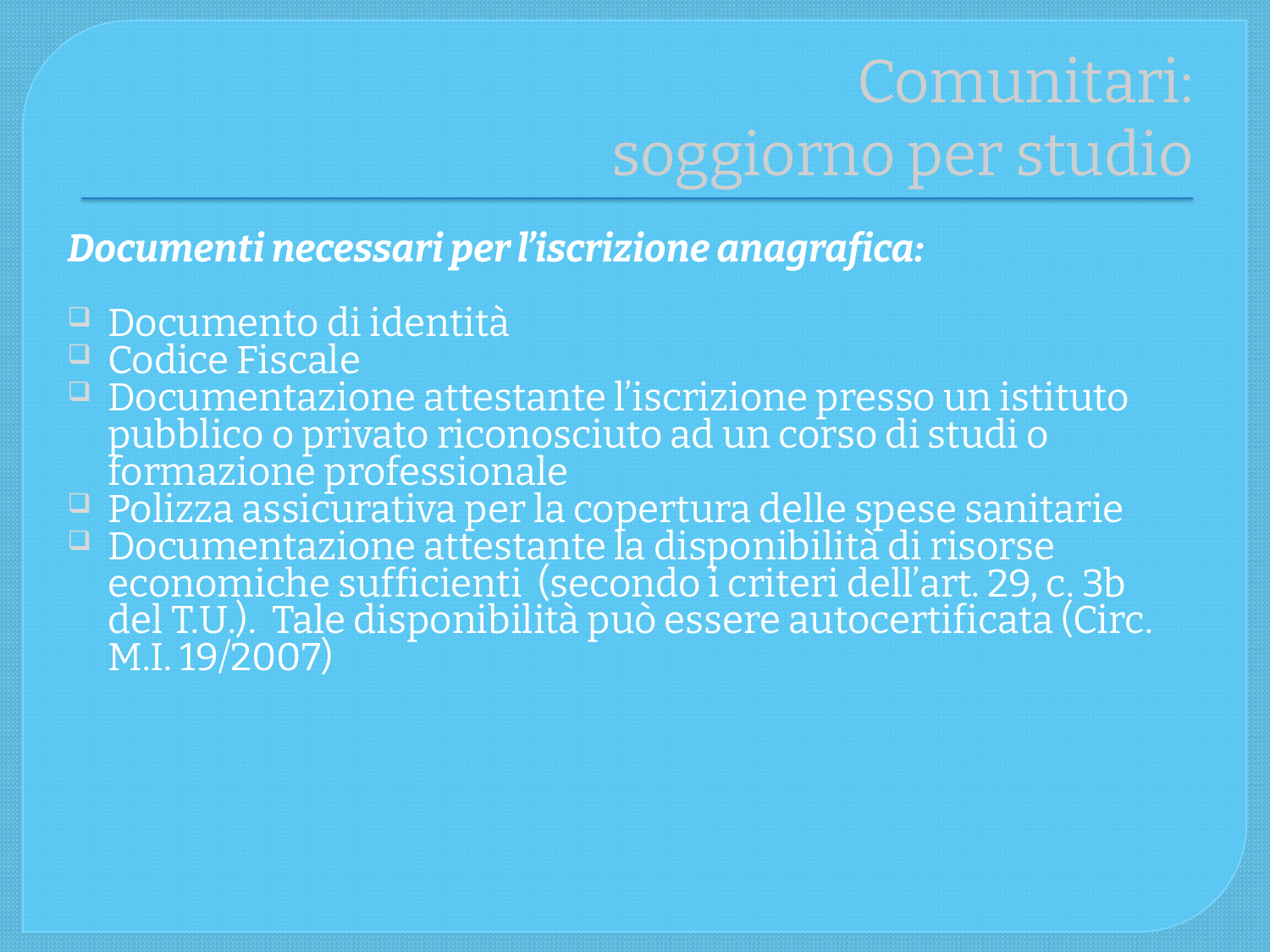

# Comunitari: soggiorno per studio
Documenti necessari per l’iscrizione anagrafica:

Documento di identità
Codice Fiscale
Documentazione attestante l’iscrizione presso un istituto pubblico o privato riconosciuto ad un corso di studi o formazione professionale
Polizza assicurativa per la copertura delle spese sanitarie
Documentazione attestante la disponibilità di risorse economiche sufficienti  (secondo i criteri dell’art. 29, c. 3b del T.U.).  Tale disponibilità può essere autocertificata (Circ. M.I. 19/2007)